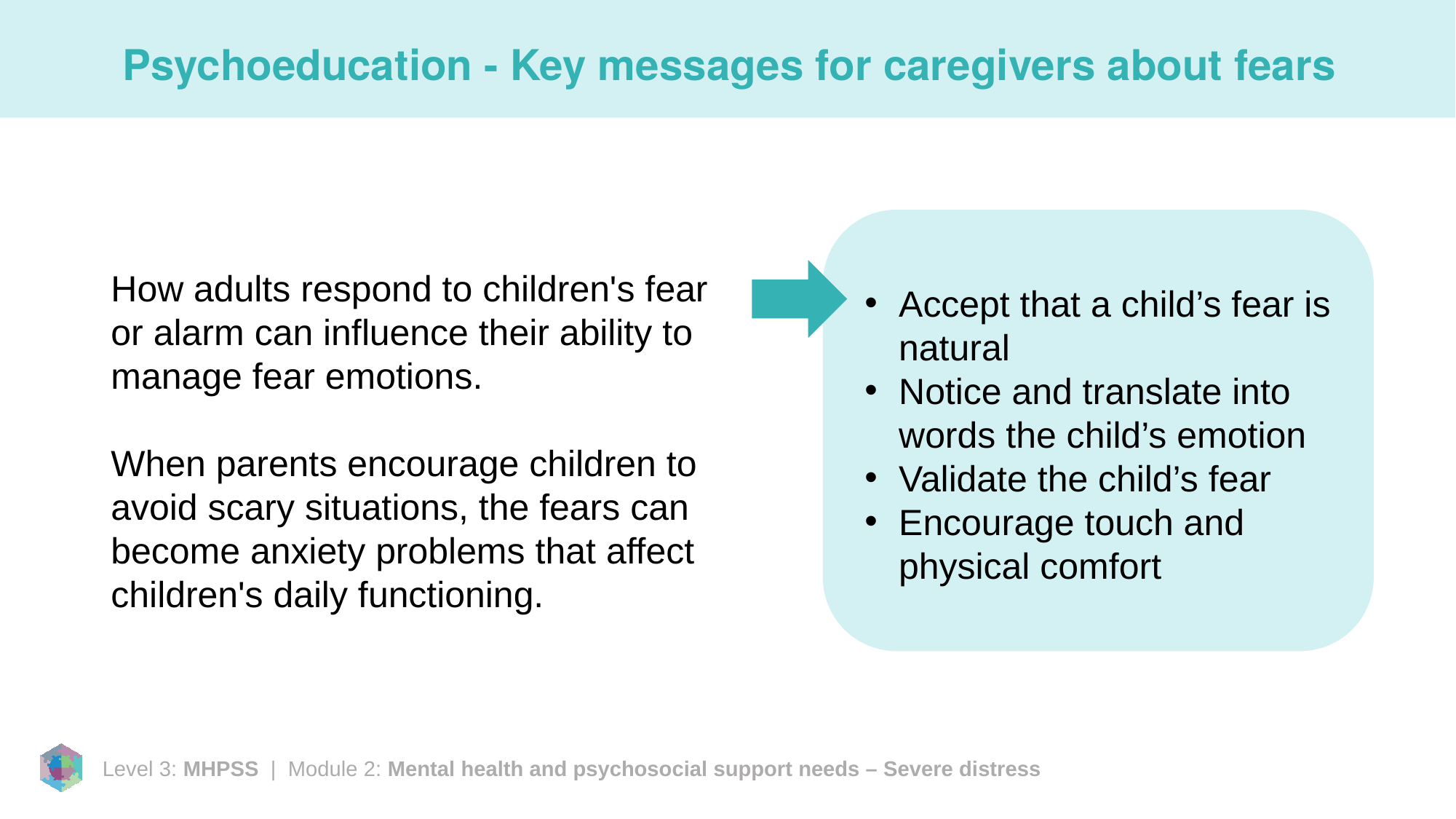

# Psychoeducation - Key messages for caregivers about fears

Accept that a child’s fear is natural
Notice and translate into words the child’s emotion
Validate the child’s fear
Encourage touch and physical comfort
How adults respond to children's fear or alarm can influence their ability to manage fear emotions.

When parents encourage children to avoid scary situations, the fears can become anxiety problems that affect children's daily functioning.